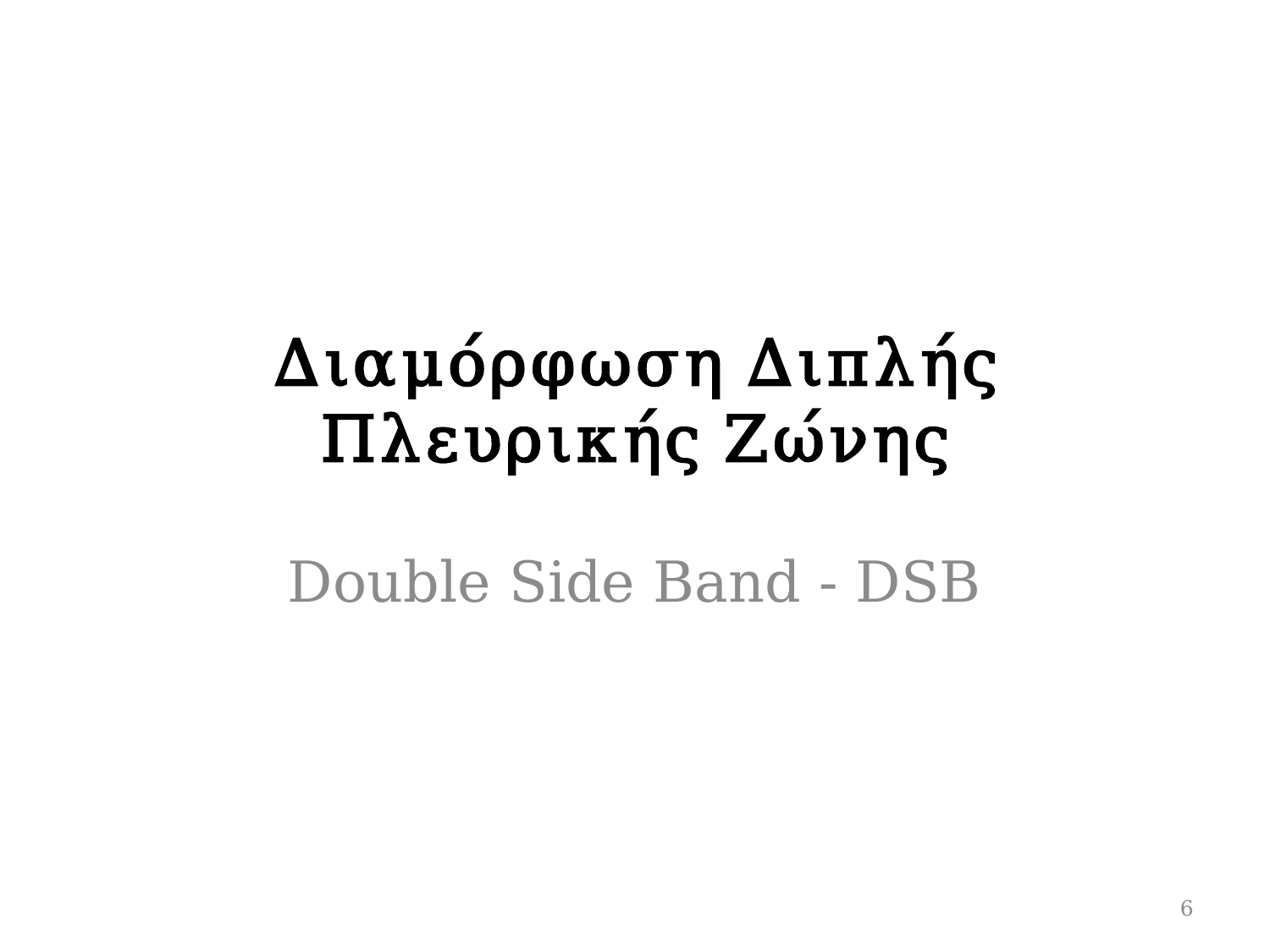

# Διαμόρφωση Διπλής Πλευρικής Ζώνης
Double Side Band - DSB
6